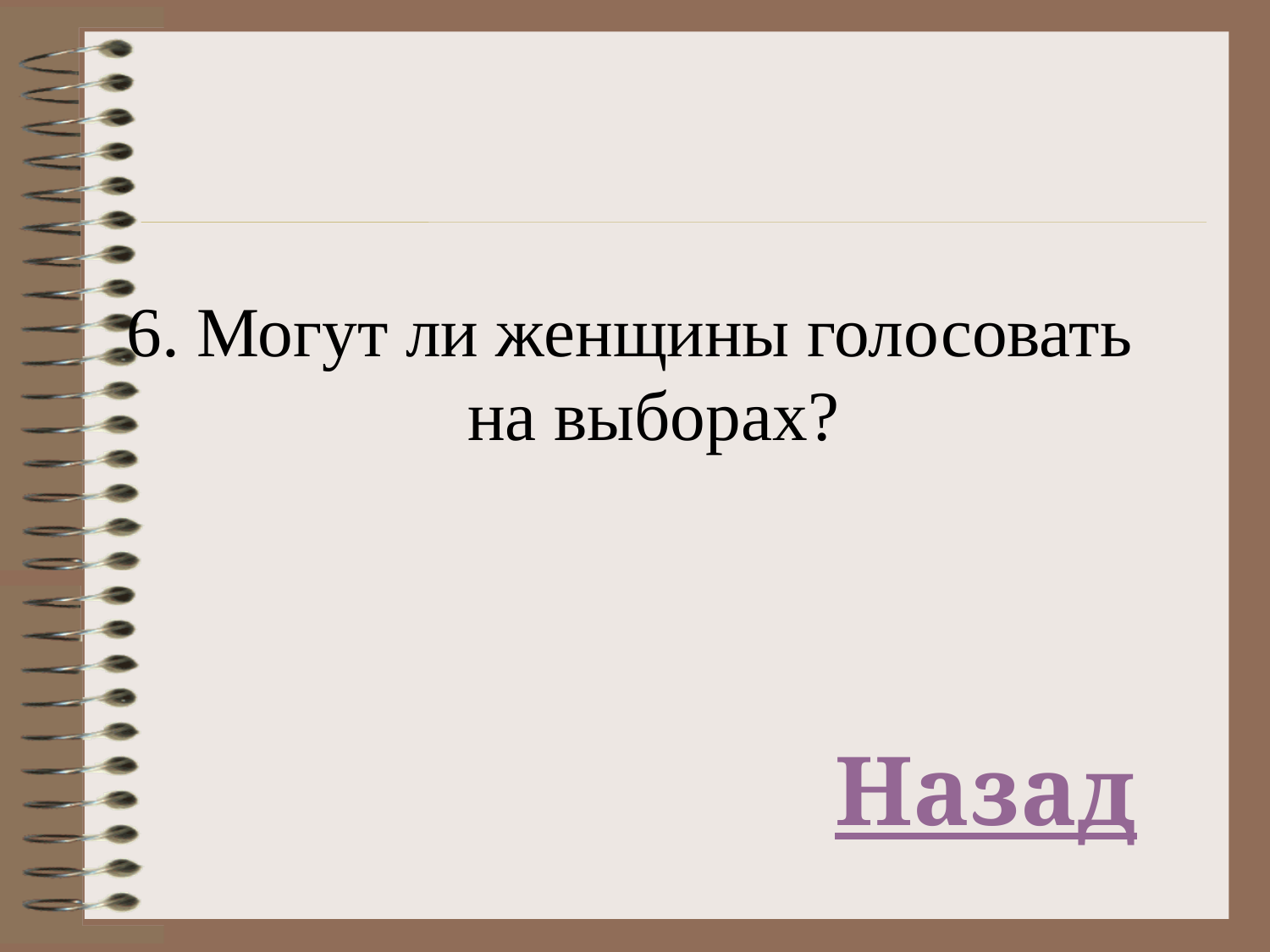

6. Могут ли женщины голосовать на выборах?
Назад